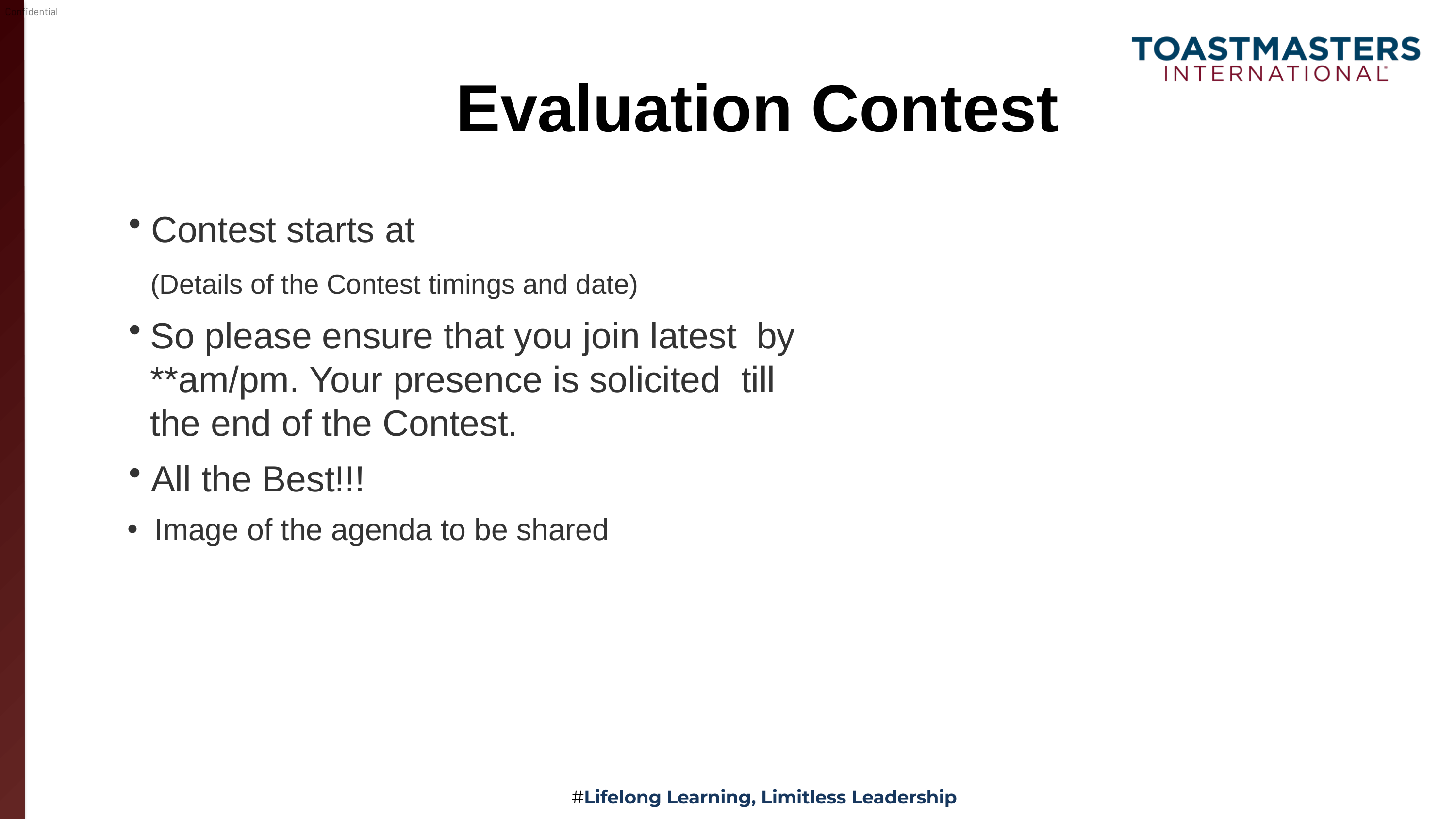

# Evaluation Contest
Contest starts at
(Details of the Contest timings and date)
So please ensure that you join latest  by **am/pm. Your presence is solicited  till the end of the Contest.
All the Best!!!
Image of the agenda to be shared